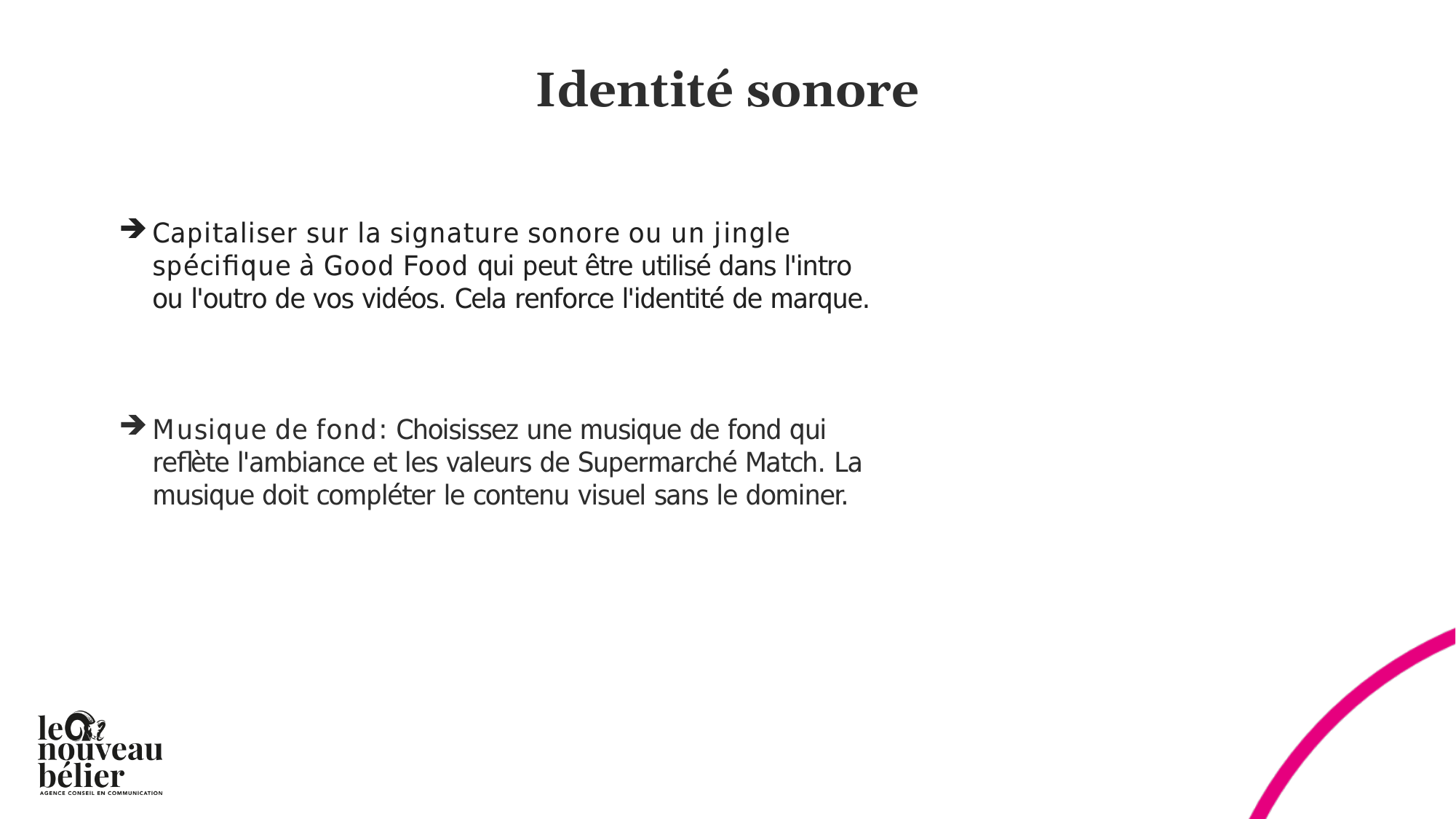

# Identité sonore
Capitaliser sur la signature sonore ou un jingle spécifique à Good Food qui peut être utilisé dans l'intro ou l'outro de vos vidéos. Cela renforce l'identité de marque.

Musique de fond: Choisissez une musique de fond qui reflète l'ambiance et les valeurs de Supermarché Match. La musique doit compléter le contenu visuel sans le dominer.